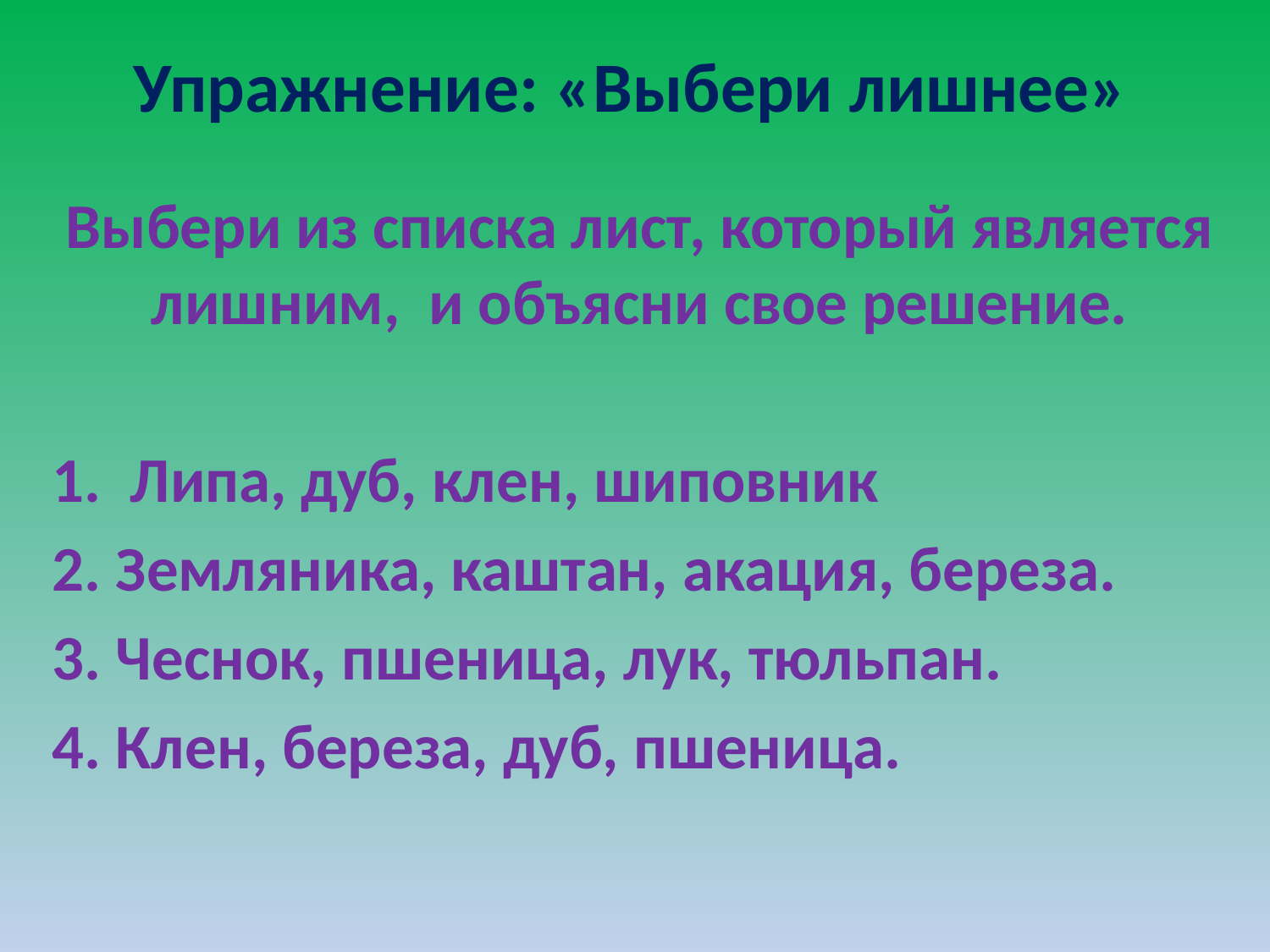

# Упражнение: «Выбери лишнее»
Выбери из списка лист, который является лишним,  и объясни свое решение.

1.  Липа, дуб, клен, шиповник
2. Земляника, каштан, акация, береза.
3. Чеснок, пшеница, лук, тюльпан.
4. Клен, береза, дуб, пшеница.